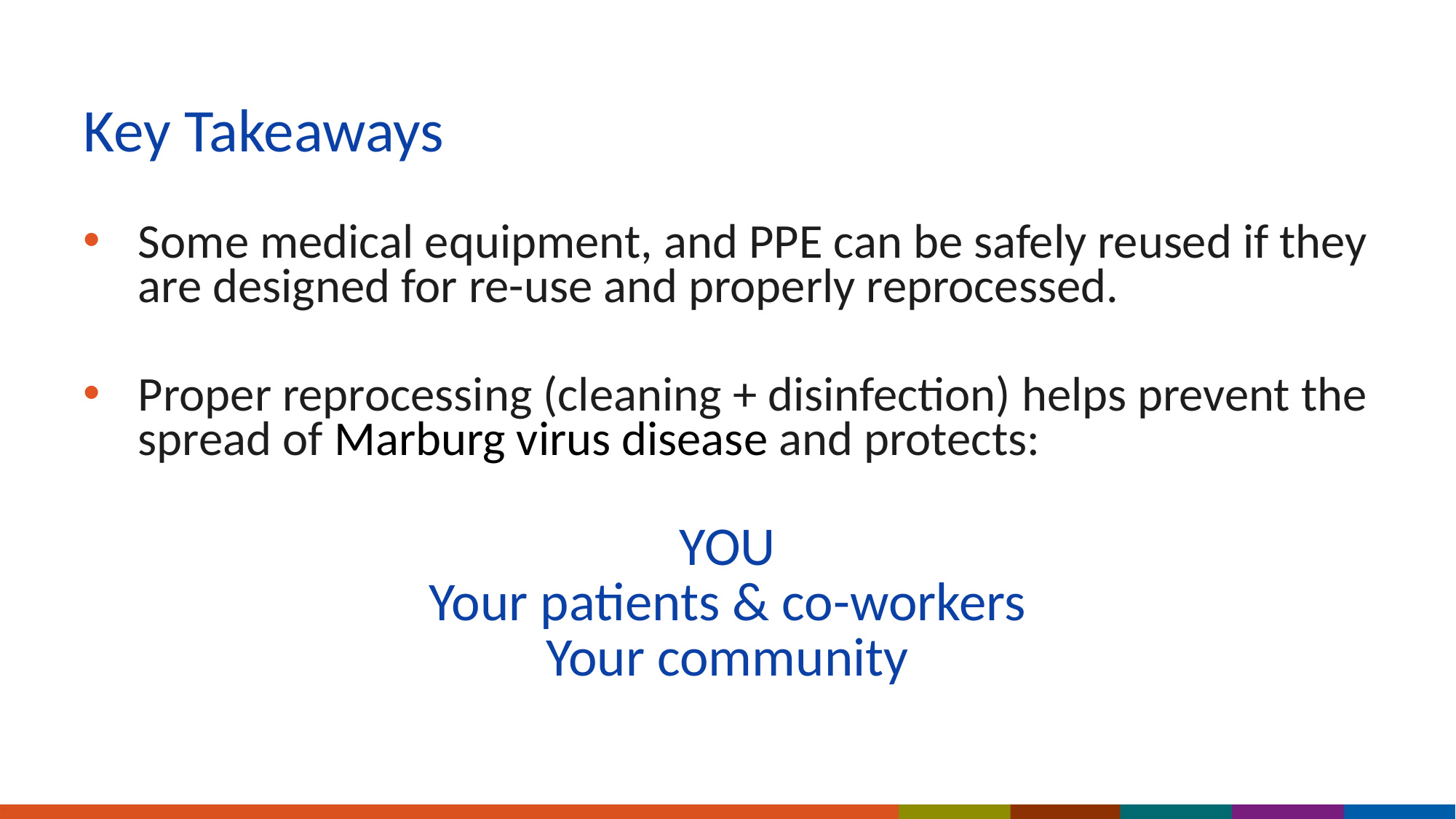

# Key Takeaways
Some medical equipment, and PPE can be safely reused if they are designed for re-use and properly reprocessed.

Proper reprocessing (cleaning + disinfection) helps prevent the spread of Marburg virus disease and protects:

YOU
Your patients & co-workers
Your community